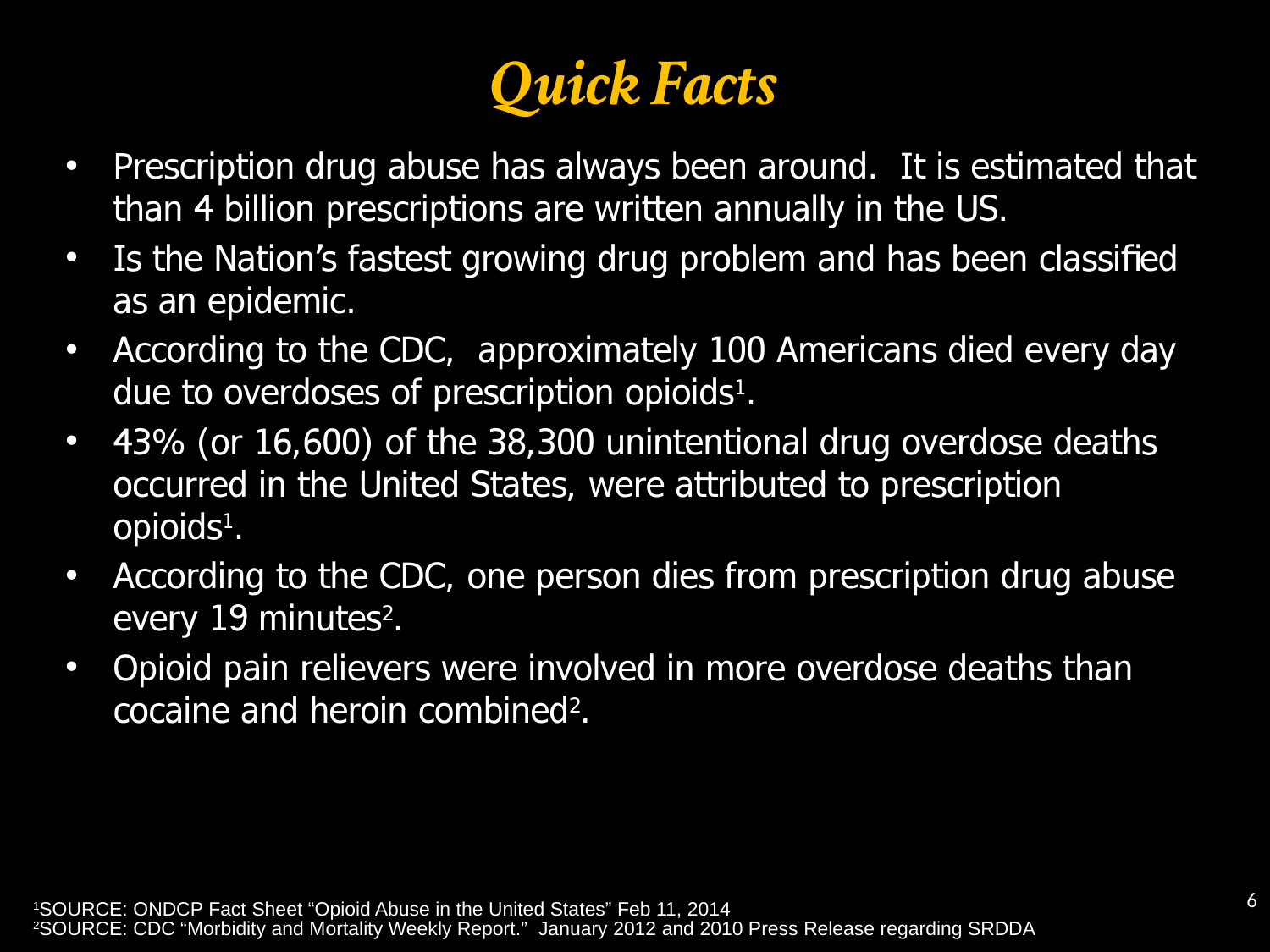

# Quick Facts
Prescription drug abuse has always been around.  It is estimated that than 4 billion prescriptions are written annually in the US.
Is the Nation’s fastest growing drug problem and has been classified as an epidemic.
According to the CDC,  approximately 100 Americans died every day due to overdoses of prescription opioids1.
43% (or 16,600) of the 38,300 unintentional drug overdose deaths occurred in the United States, were attributed to prescription opioids1.
According to the CDC, one person dies from prescription drug abuse every 19 minutes2.
Opioid pain relievers were involved in more overdose deaths than cocaine and heroin combined2.

6
1SOURCE: ONDCP Fact Sheet “Opioid Abuse in the United States” Feb 11, 2014
2SOURCE: CDC “Morbidity and Mortality Weekly Report.”  January 2012 and 2010 Press Release regarding SRDDA